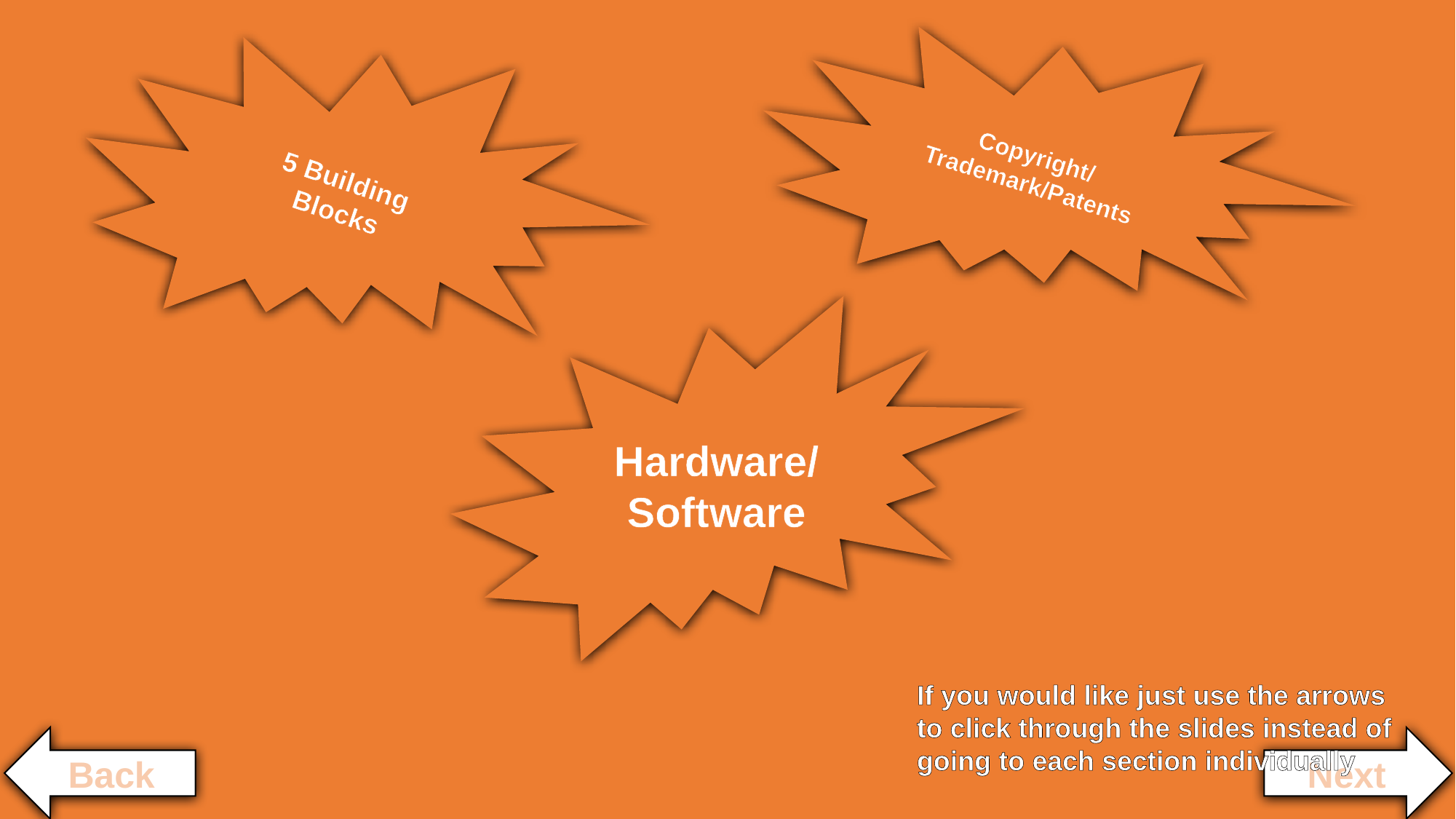

Copyright/Trademark/Patents
5 Building Blocks
Hardware/Software
If you would like just use the arrows to click through the slides instead of going to each section individually
Back
Next